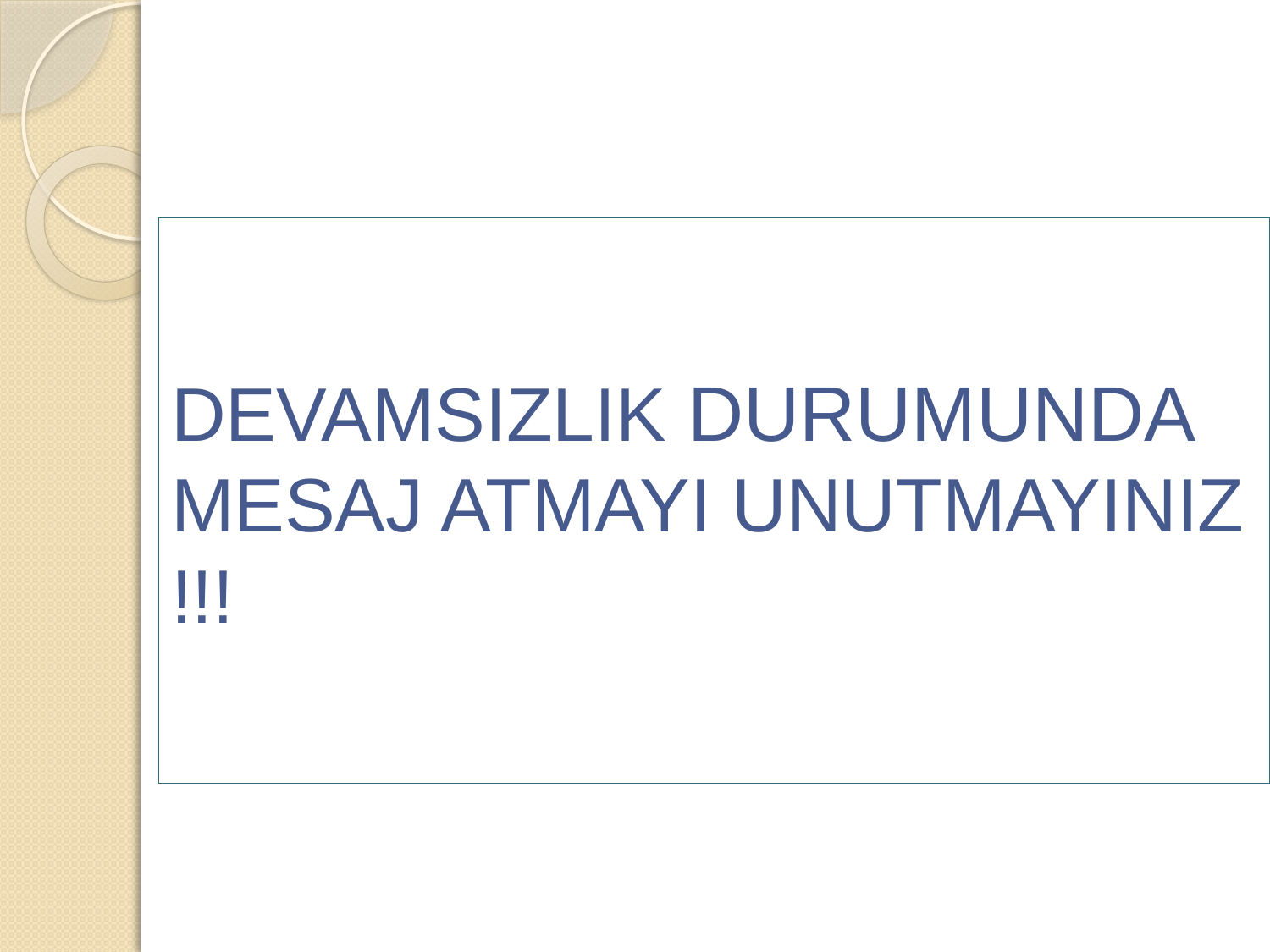

# DEVAMSIZLIK DURUMUNDA MESAJ ATMAYI UNUTMAYINIZ !!!